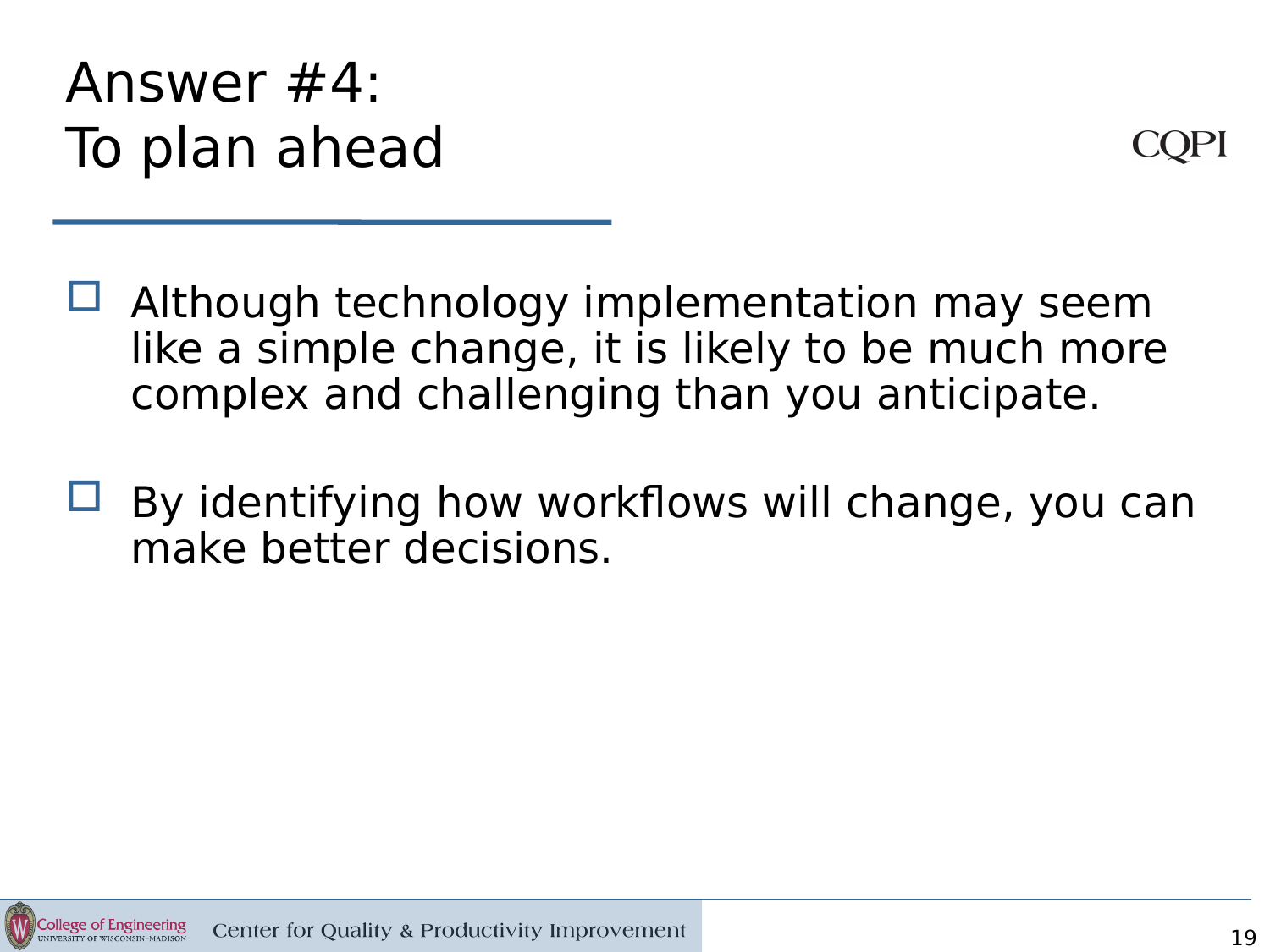

# Answer #4: To plan ahead
Although technology implementation may seem like a simple change, it is likely to be much more complex and challenging than you anticipate.

By identifying how workflows will change, you can make better decisions.